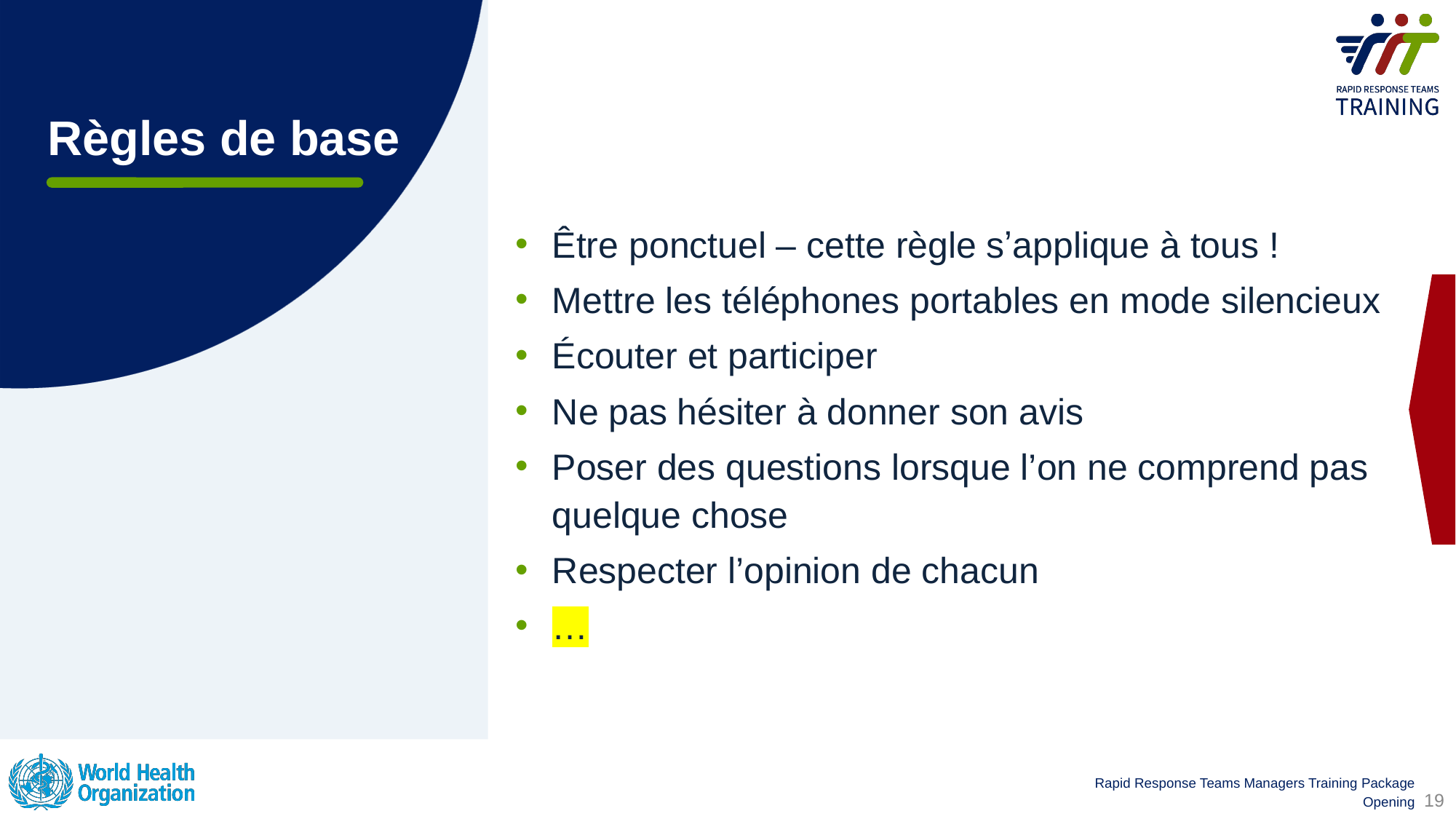

Être ponctuel – cette règle sʼapplique à tous !
Mettre les téléphones portables en mode silencieux
Écouter et participer
Ne pas hésiter à donner son avis
Poser des questions lorsque l’on ne comprend pas quelque chose
Respecter l’opinion de chacun
…
# Règles de base
19